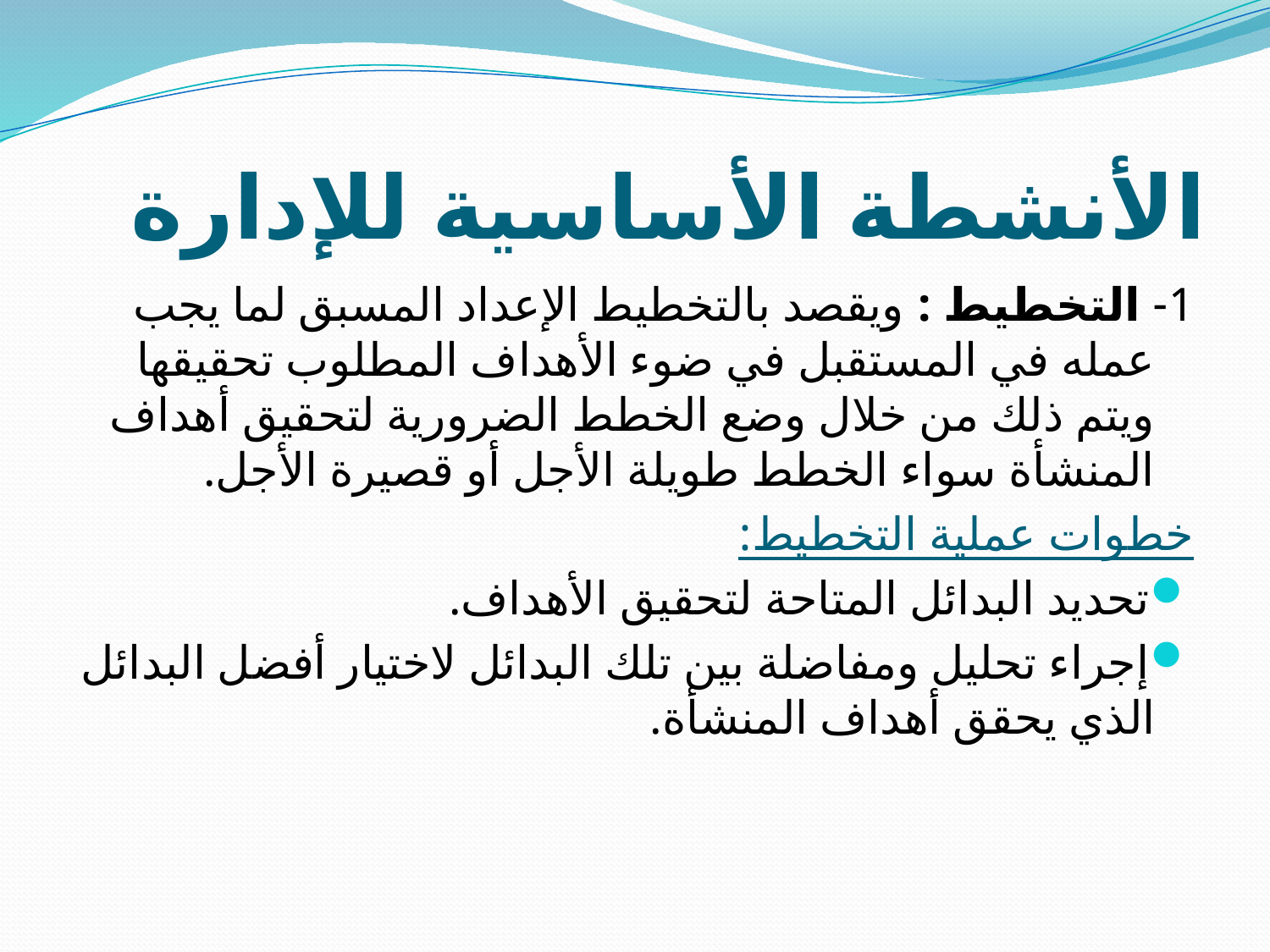

# الأنشطة الأساسية للإدارة
1- التخطيط : ويقصد بالتخطيط الإعداد المسبق لما يجب عمله في المستقبل في ضوء الأهداف المطلوب تحقيقها ويتم ذلك من خلال وضع الخطط الضرورية لتحقيق أهداف المنشأة سواء الخطط طويلة الأجل أو قصيرة الأجل.
خطوات عملية التخطيط:
تحديد البدائل المتاحة لتحقيق الأهداف.
إجراء تحليل ومفاضلة بين تلك البدائل لاختيار أفضل البدائل الذي يحقق أهداف المنشأة.